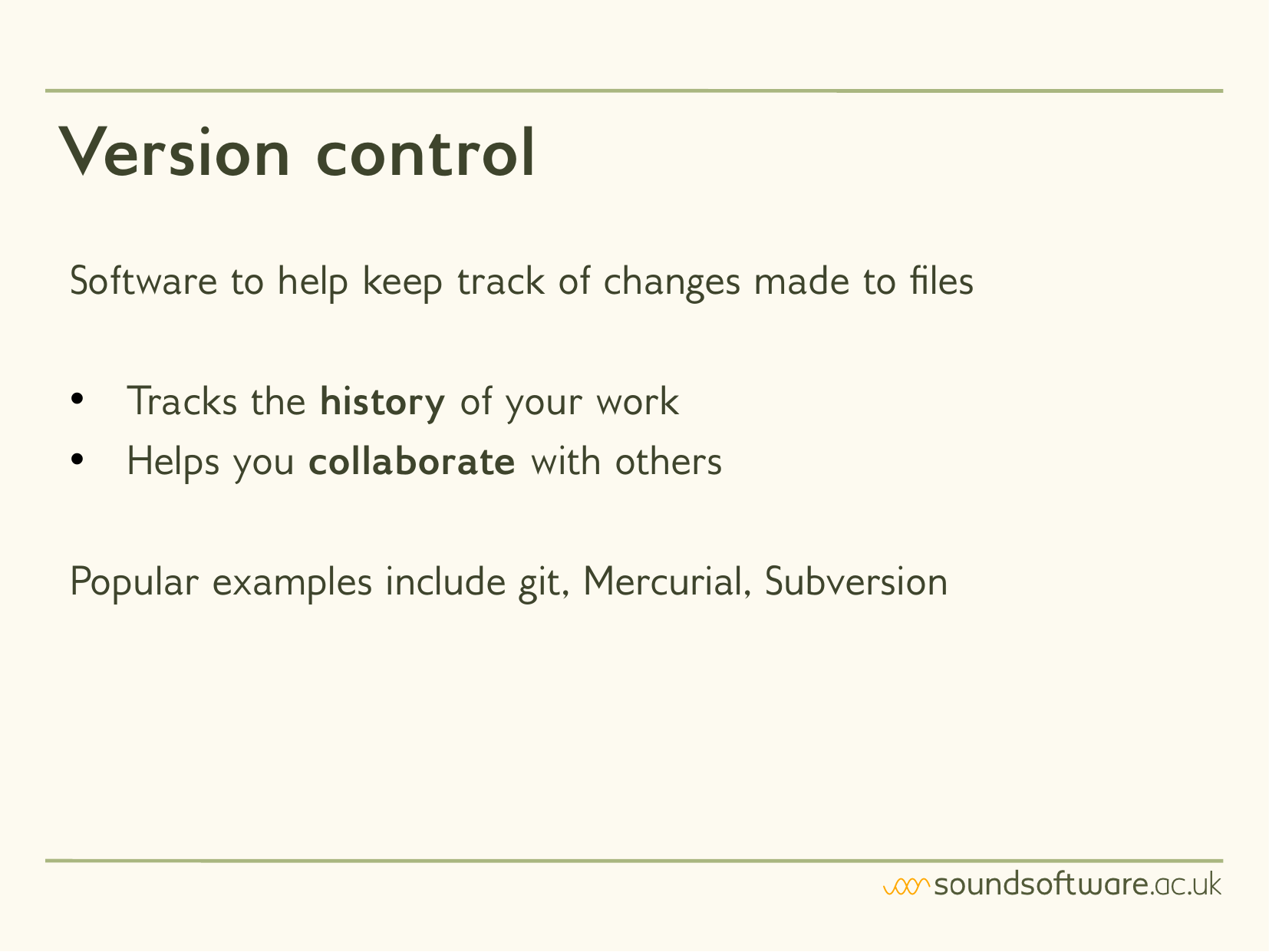

# Version control
Software to help keep track of changes made to files

Tracks the history of your work
Helps you collaborate with others

Popular examples include git, Mercurial, Subversion